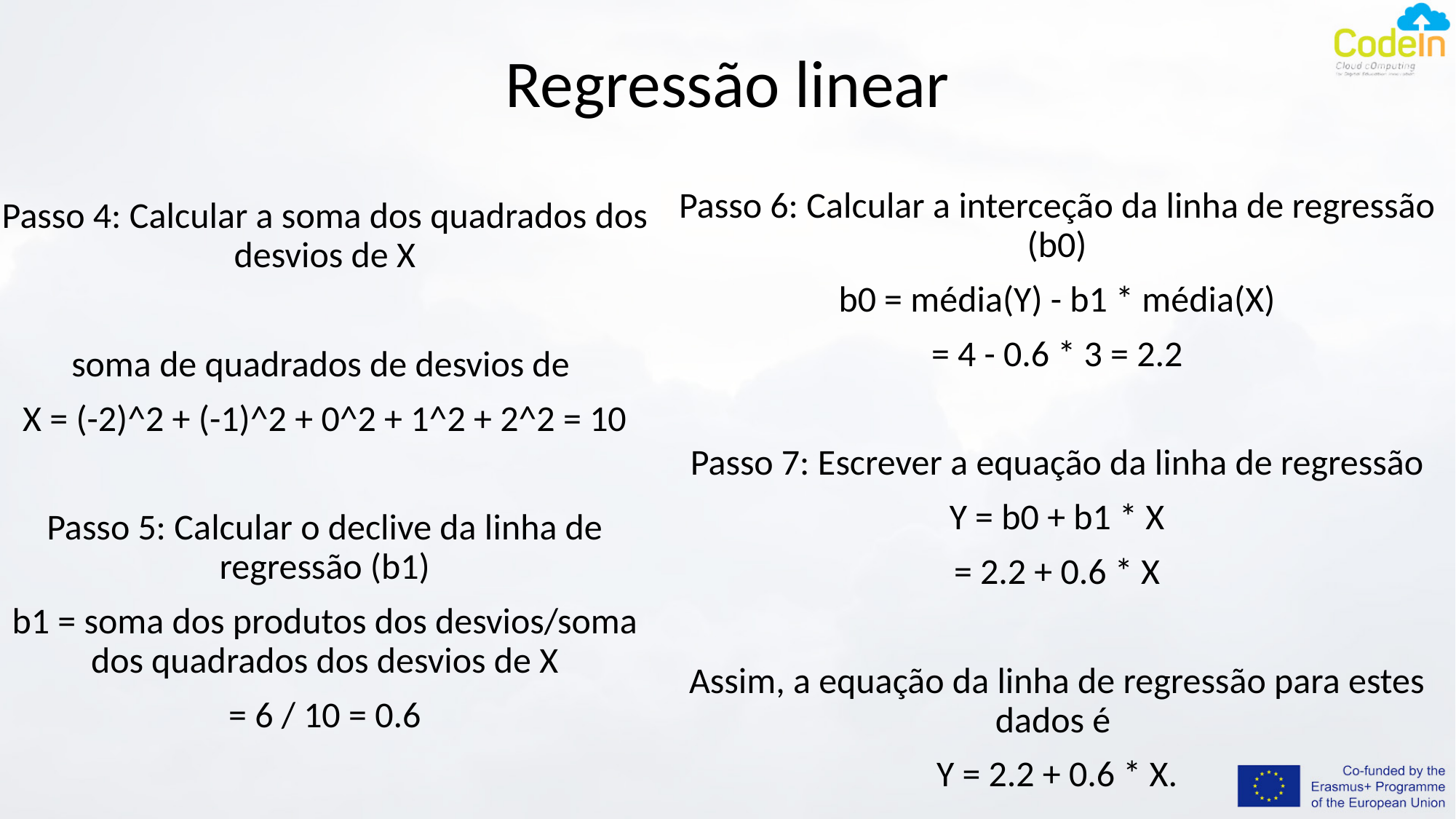

# Regressão linear
Passo 6: Calcular a interceção da linha de regressão (b0)
b0 = média(Y) - b1 * média(X)
= 4 - 0.6 * 3 = 2.2

Passo 7: Escrever a equação da linha de regressão
Y = b0 + b1 * X
= 2.2 + 0.6 * X

Assim, a equação da linha de regressão para estes dados é
Y = 2.2 + 0.6 * X.
Passo 4: Calcular a soma dos quadrados dos desvios de X

soma de quadrados de desvios de
X = (-2)^2 + (-1)^2 + 0^2 + 1^2 + 2^2 = 10

Passo 5: Calcular o declive da linha de regressão (b1)
b1 = soma dos produtos dos desvios/soma dos quadrados dos desvios de X
= 6 / 10 = 0.6